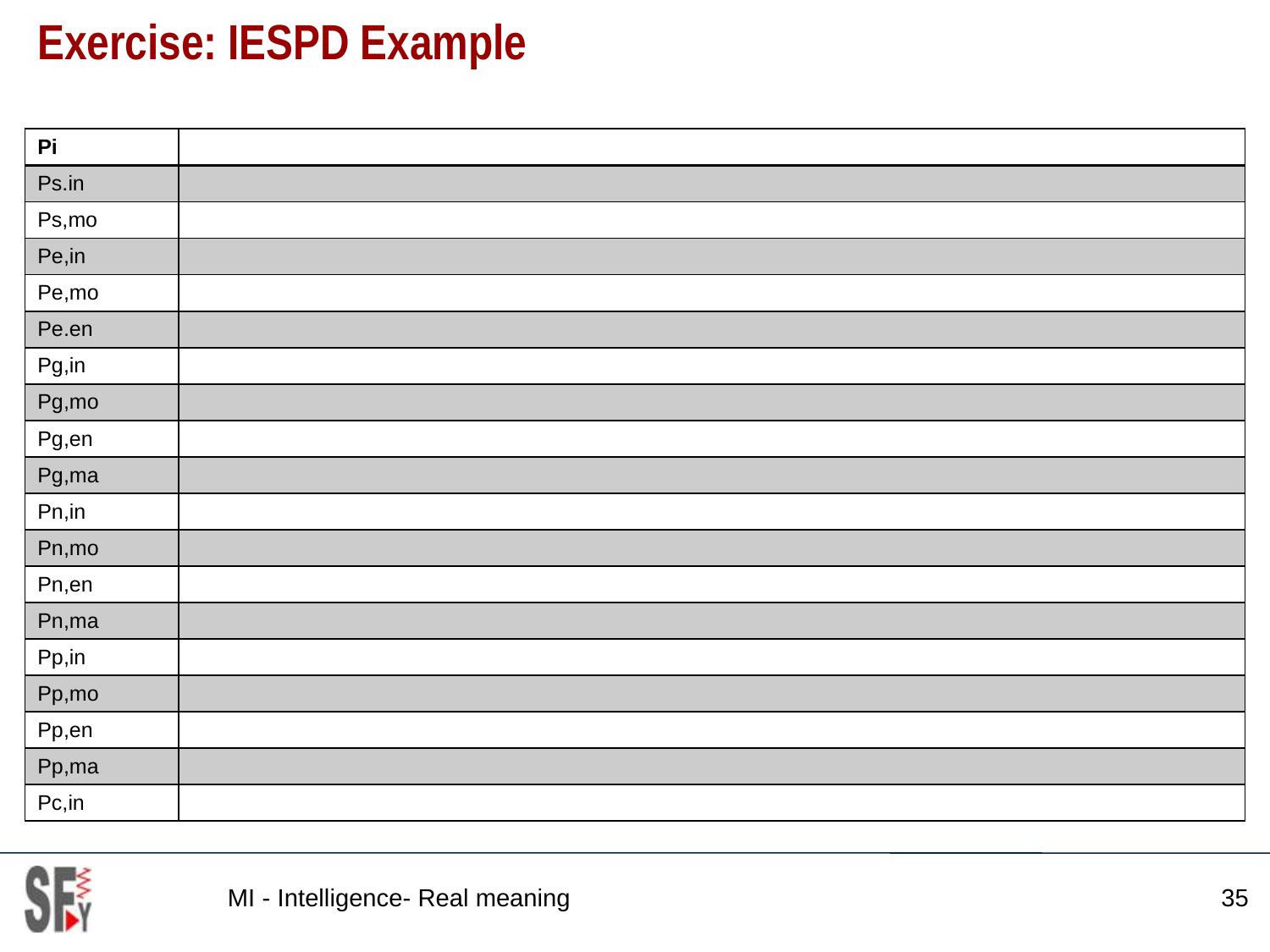

# Exercise: IESPD Example
| Pi |  |
| --- | --- |
| Ps.in |  |
| Ps,mo |  |
| Pe,in |  |
| Pe,mo |  |
| Pe.en |  |
| Pg,in |  |
| Pg,mo |  |
| Pg,en |  |
| Pg,ma |  |
| Pn,in |  |
| Pn,mo |  |
| Pn,en |  |
| Pn,ma |  |
| Pp,in |  |
| Pp,mo |  |
| Pp,en |  |
| Pp,ma |  |
| Pc,in |  |
MI - Intelligence- Real meaning
35